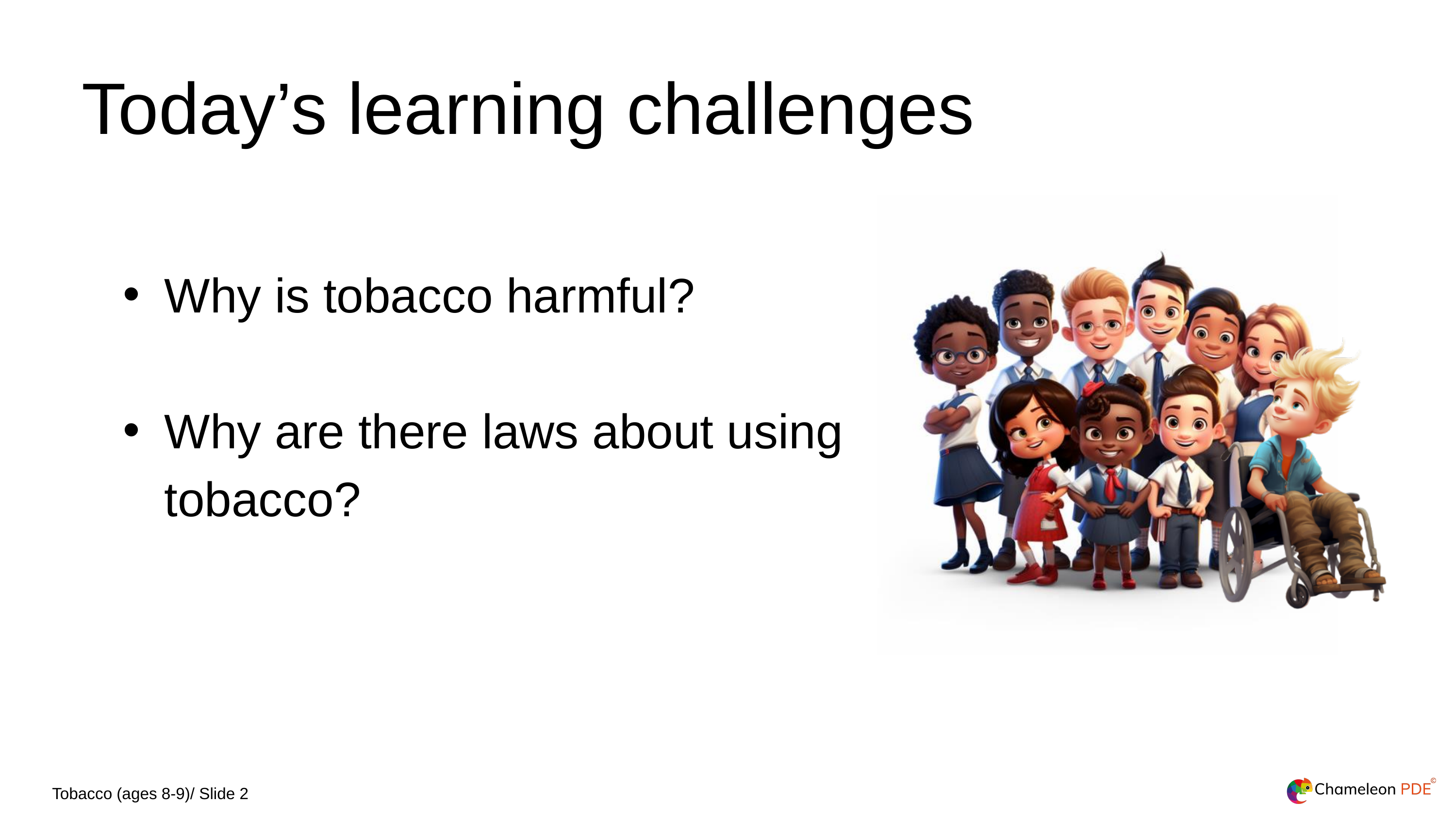

Today’s learning challenges

Why is tobacco harmful?

Why are there laws about using tobacco?

Tobacco (ages 8-9)/ Slide 2